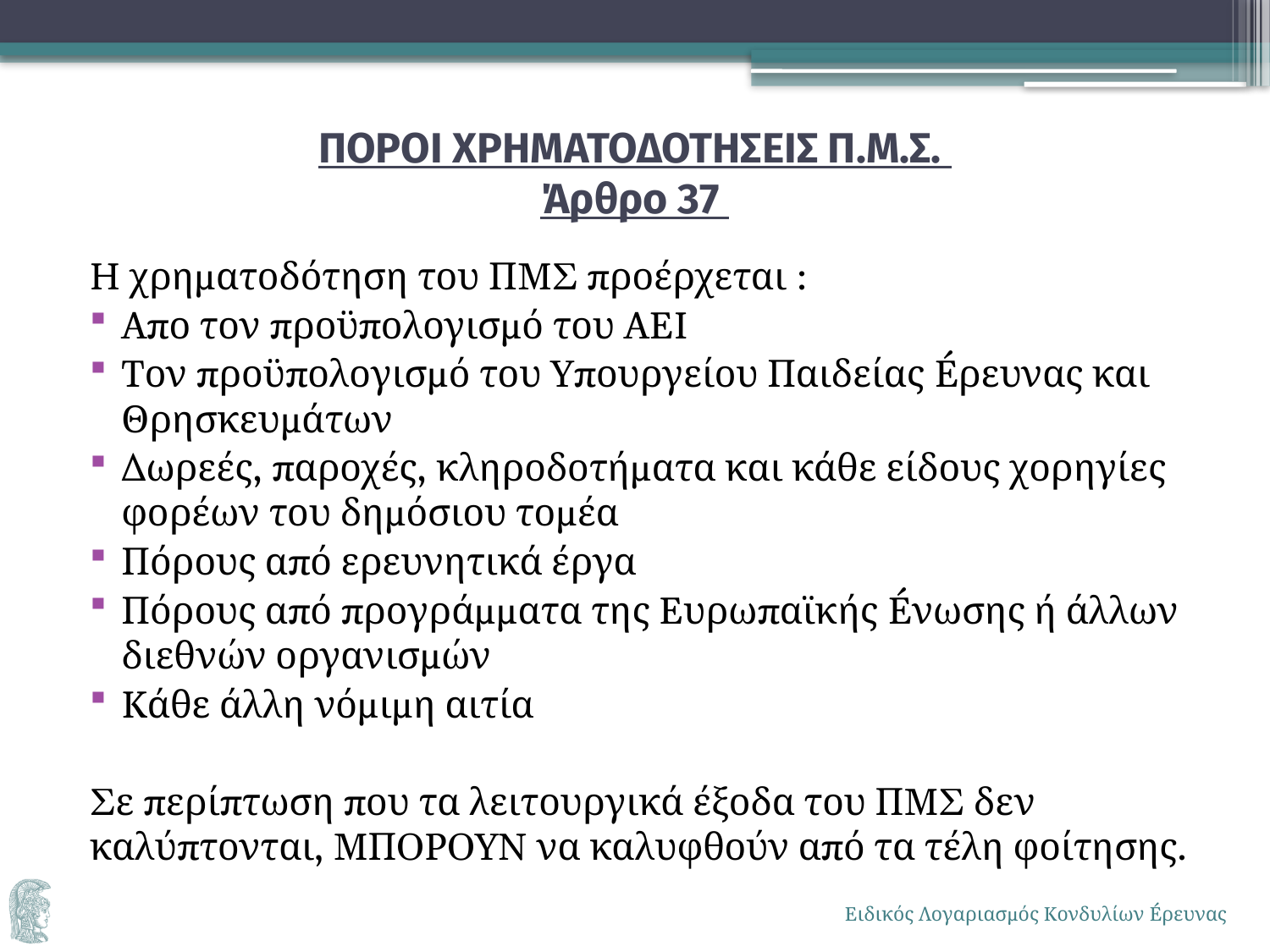

# ΠΟΡΟΙ ΧΡΗΜΑΤΟΔΟΤΗΣΕΙΣ Π.Μ.Σ. Άρθρο 37
Η χρηματοδότηση του ΠΜΣ προέρχεται :
Απο τον προϋπολογισμό του ΑΕΙ
Τον προϋπολογισμό του Υπουργείου Παιδείας Έρευνας και Θρησκευμάτων
Δωρεές, παροχές, κληροδοτήματα και κάθε είδους χορηγίες φορέων του δημόσιου τομέα
Πόρους από ερευνητικά έργα
Πόρους από προγράμματα της Ευρωπαϊκής Ένωσης ή άλλων διεθνών οργανισμών
Κάθε άλλη νόμιμη αιτία

Σε περίπτωση που τα λειτουργικά έξοδα του ΠΜΣ δεν καλύπτονται, ΜΠΟΡΟΥΝ να καλυφθούν από τα τέλη φοίτησης.
Ειδικός Λογαριασμός Κονδυλίων Έρευνας